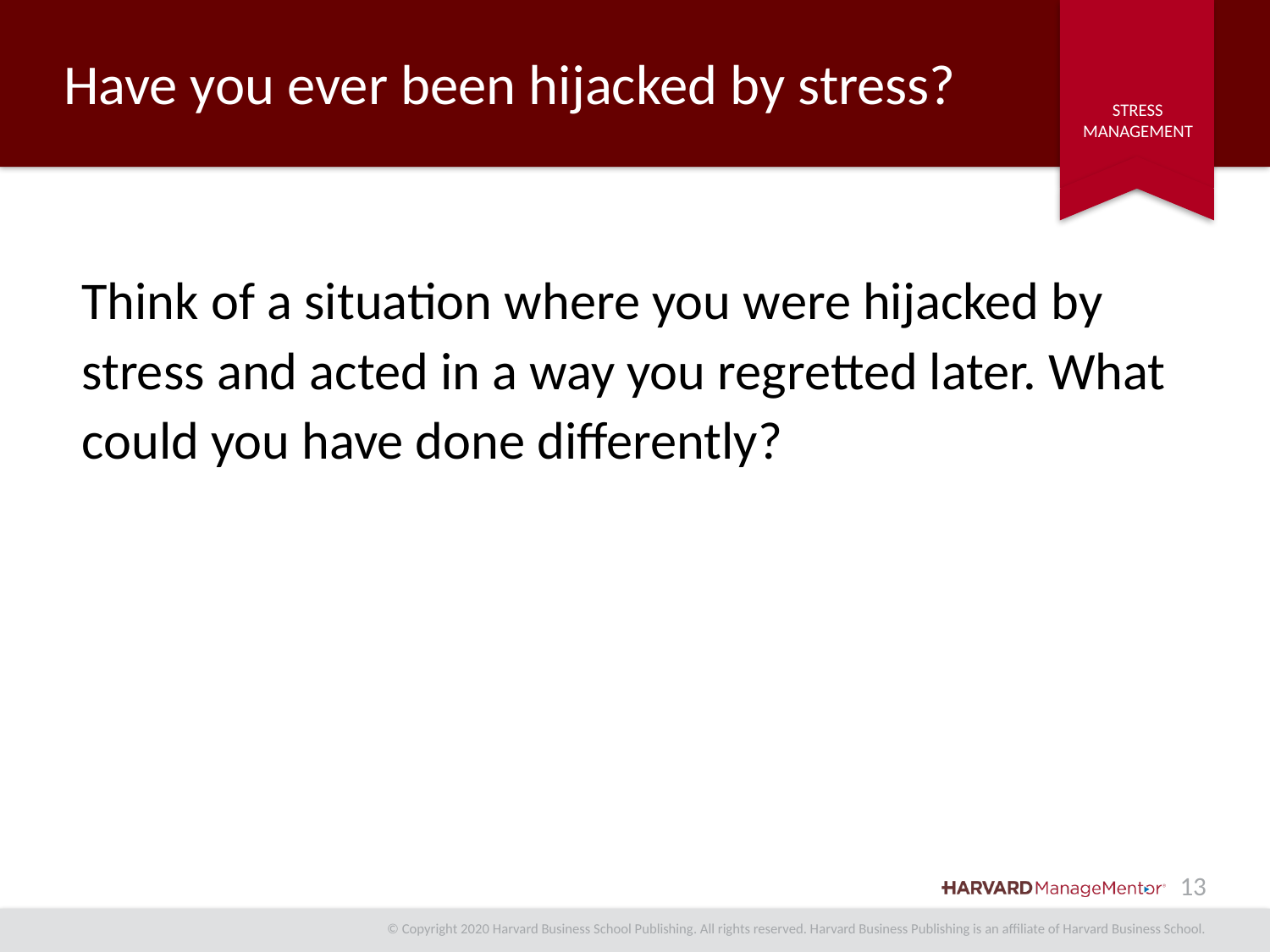

# Have you ever been hijacked by stress?
Think of a situation where you were hijacked by stress and acted in a way you regretted later. What could you have done differently?